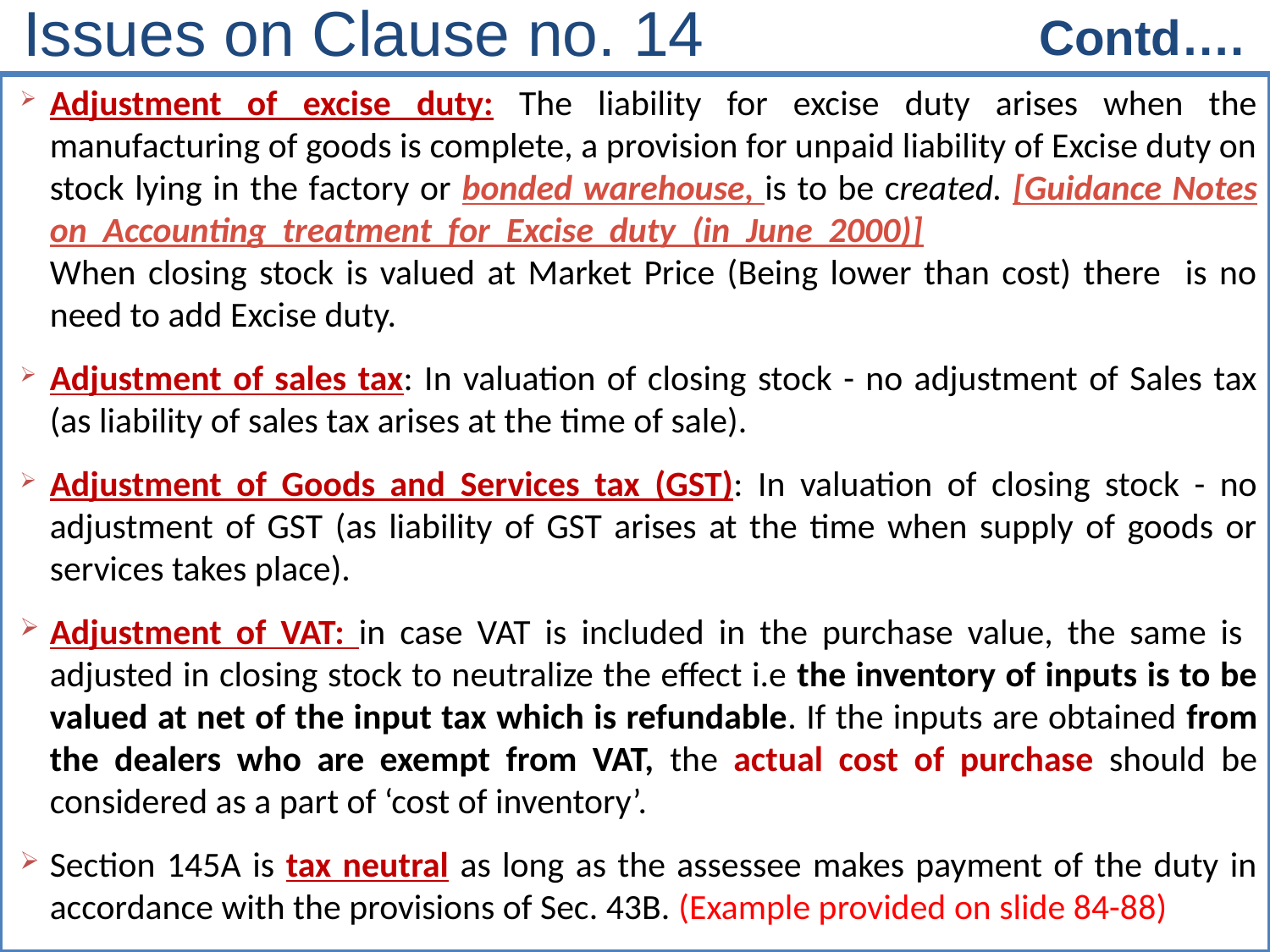

# Issues on Clause no. 14
Contd….
Adjustment of excise duty: The liability for excise duty arises when the manufacturing of goods is complete, a provision for unpaid liability of Excise duty on stock lying in the factory or bonded warehouse, is to be created. [Guidance Notes on Accounting treatment for Excise duty (in June 2000)]			When closing stock is valued at Market Price (Being lower than cost) there  is no need to add Excise duty.
Adjustment of sales tax: In valuation of closing stock - no adjustment of Sales tax (as liability of sales tax arises at the time of sale).
Adjustment of Goods and Services tax (GST): In valuation of closing stock - no adjustment of GST (as liability of GST arises at the time when supply of goods or services takes place).
Adjustment of VAT: in case VAT is included in the purchase value, the same is  adjusted in closing stock to neutralize the effect i.e the inventory of inputs is to be valued at net of the input tax which is refundable. If the inputs are obtained from the dealers who are exempt from VAT, the actual cost of purchase should be considered as a part of ‘cost of inventory’.
Section 145A is tax neutral as long as the assessee makes payment of the duty in accordance with the provisions of Sec. 43B. (Example provided on slide 84-88)
148